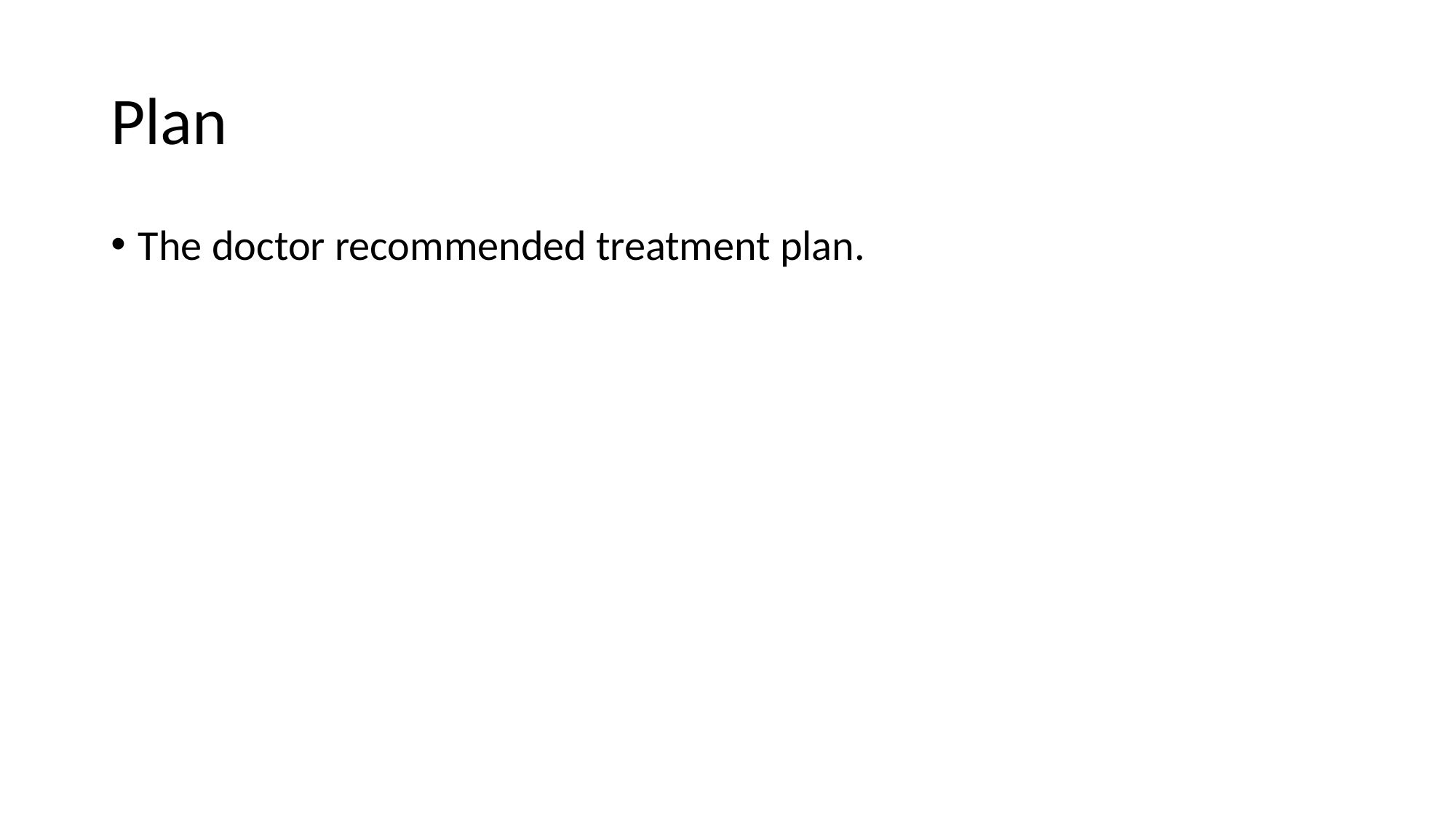

# Plan
The doctor recommended treatment plan.